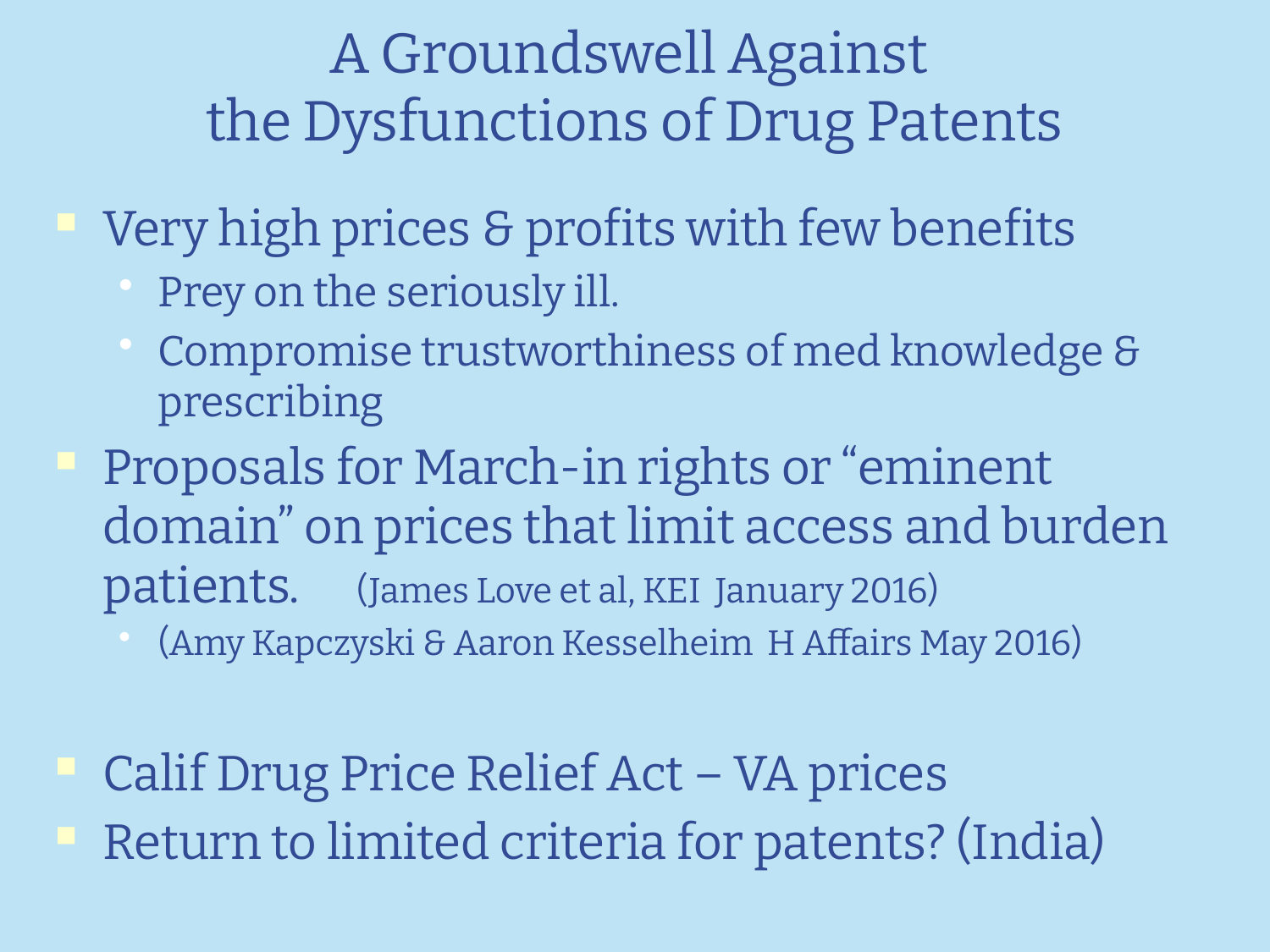

# A Groundswell Against the Dysfunctions of Drug Patents
Very high prices & profits with few benefits
Prey on the seriously ill.
Compromise trustworthiness of med knowledge & prescribing
Proposals for March-in rights or “eminent domain” on prices that limit access and burden patients. 	(James Love et al, KEI  January 2016)
(Amy Kapczyski & Aaron Kesselheim  H Affairs May 2016)

Calif Drug Price Relief Act – VA prices
Return to limited criteria for patents? (India)